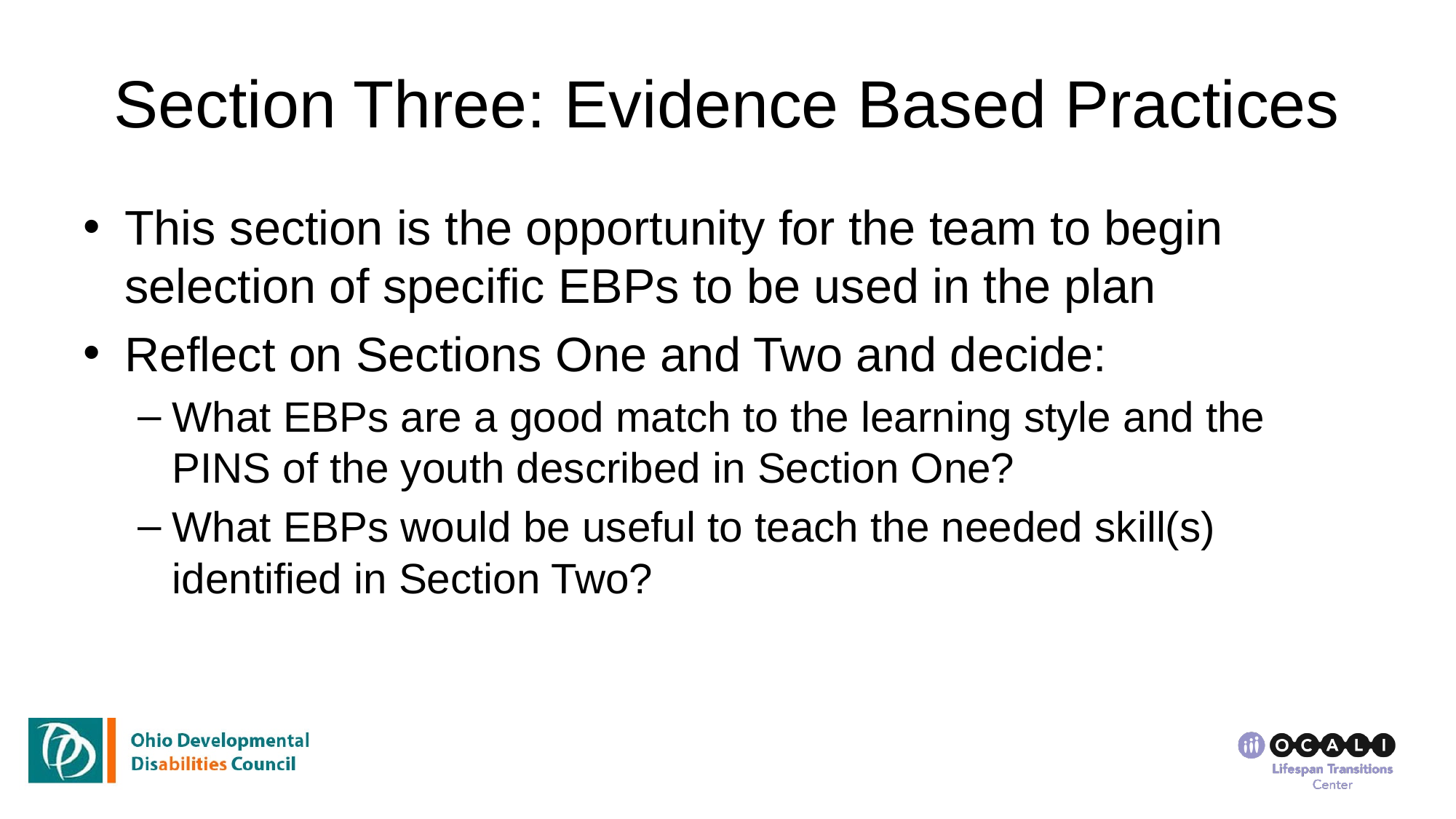

# Section Three: Evidence Based Practices
This section is the opportunity for the team to begin selection of specific EBPs to be used in the plan
Reflect on Sections One and Two and decide:
What EBPs are a good match to the learning style and the PINS of the youth described in Section One?
What EBPs would be useful to teach the needed skill(s) identified in Section Two?